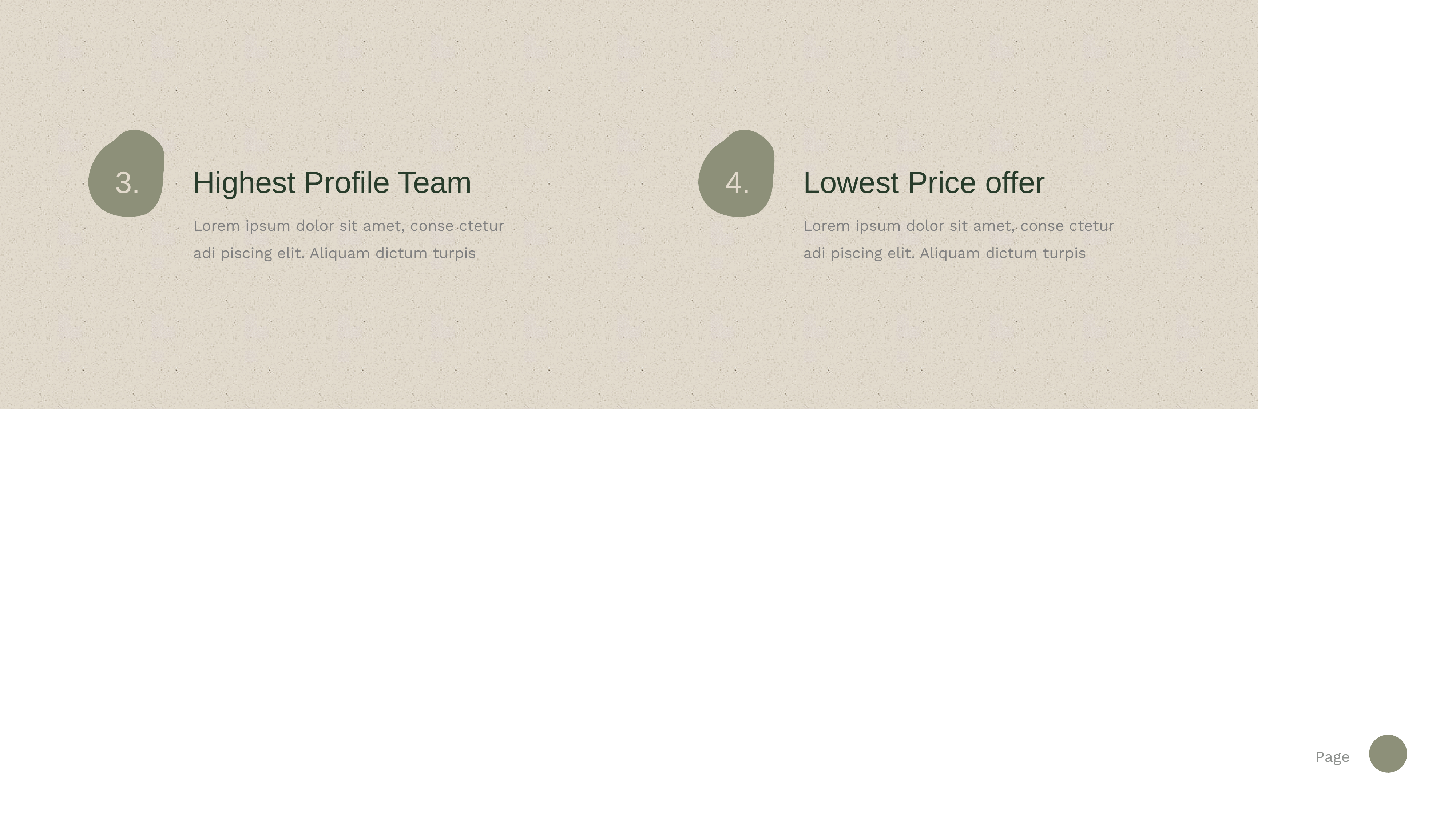

3.
Highest Profile Team
4.
Lowest Price offer
Lorem ipsum dolor sit amet, conse ctetur adi piscing elit. Aliquam dictum turpis
Lorem ipsum dolor sit amet, conse ctetur adi piscing elit. Aliquam dictum turpis

Page
28